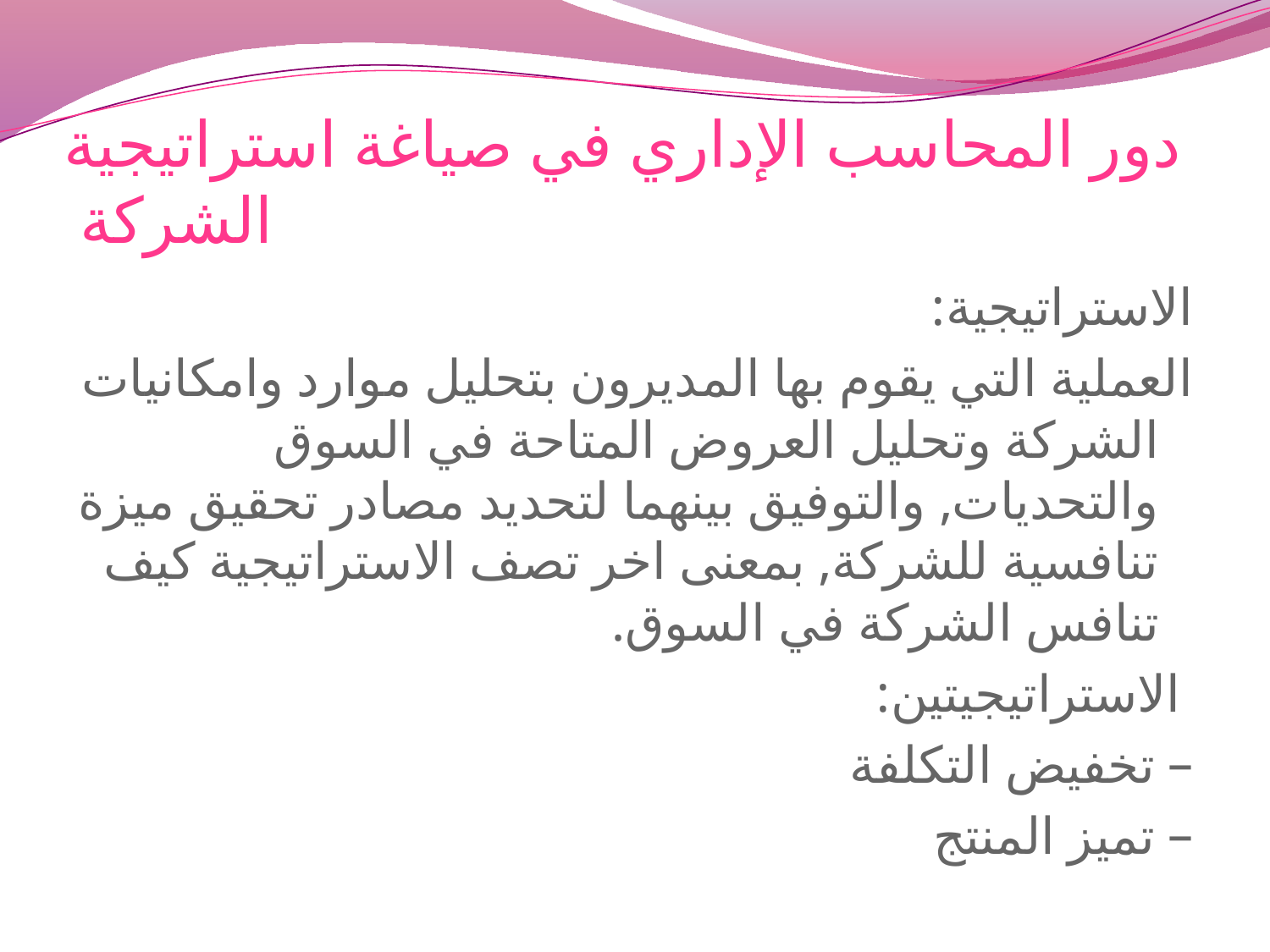

# دور المحاسب الإداري في صياغة استراتيجية الشركة
الاستراتيجية:
العملية التي يقوم بها المديرون بتحليل موارد وامكانيات الشركة وتحليل العروض المتاحة في السوق والتحديات, والتوفيق بينهما لتحديد مصادر تحقيق ميزة تنافسية للشركة, بمعنى اخر تصف الاستراتيجية كيف تنافس الشركة في السوق.
 الاستراتيجيتين:
– تخفيض التكلفة
– تميز المنتج